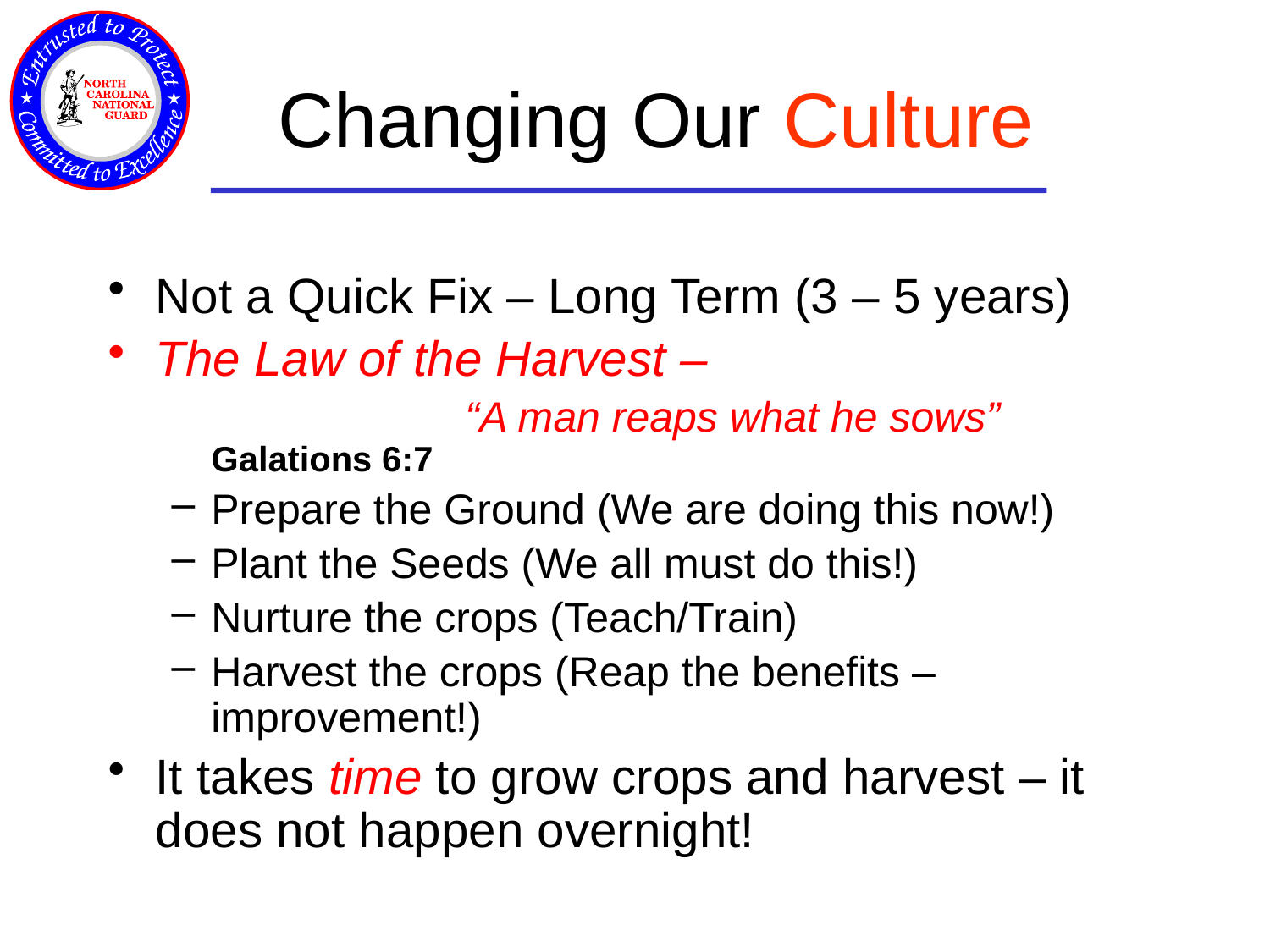

# Changing Our Culture
Not a Quick Fix – Long Term (3 – 5 years)
The Law of the Harvest –
			“A man reaps what he sows” Galations 6:7
Prepare the Ground (We are doing this now!)
Plant the Seeds (We all must do this!)
Nurture the crops (Teach/Train)
Harvest the crops (Reap the benefits – improvement!)
It takes time to grow crops and harvest – it does not happen overnight!